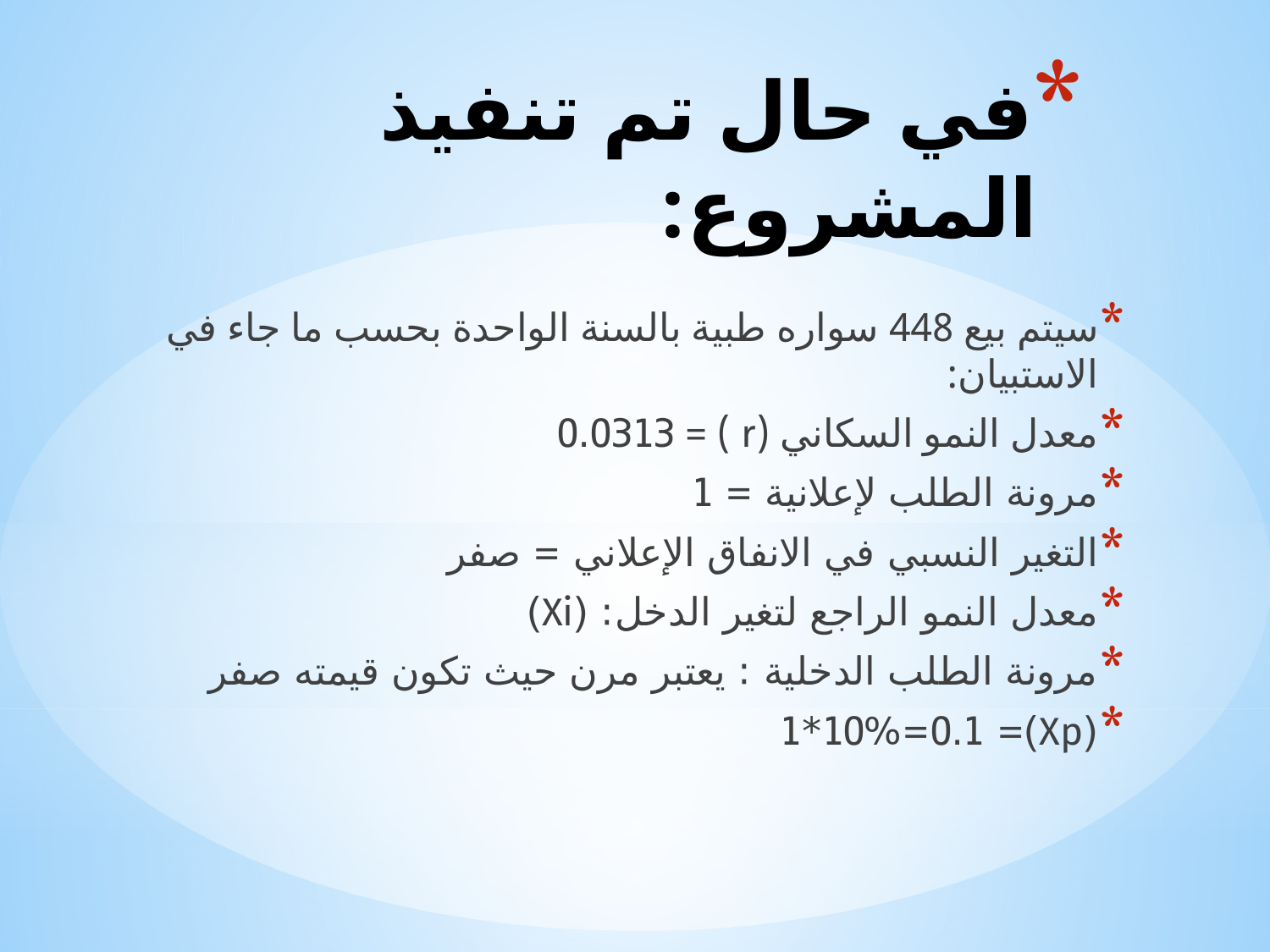

# في حال تم تنفيذ المشروع:
سيتم بيع 448 سواره طبية بالسنة الواحدة بحسب ما جاء في الاستبيان:
معدل النمو السكاني (r ) = 0.0313
مرونة الطلب لإعلانية = 1
التغير النسبي في الانفاق الإعلاني = صفر
معدل النمو الراجع لتغير الدخل: (Xi)
مرونة الطلب الدخلية : يعتبر مرن حيث تكون قيمته صفر
(Xp)= 1*10%=0.1